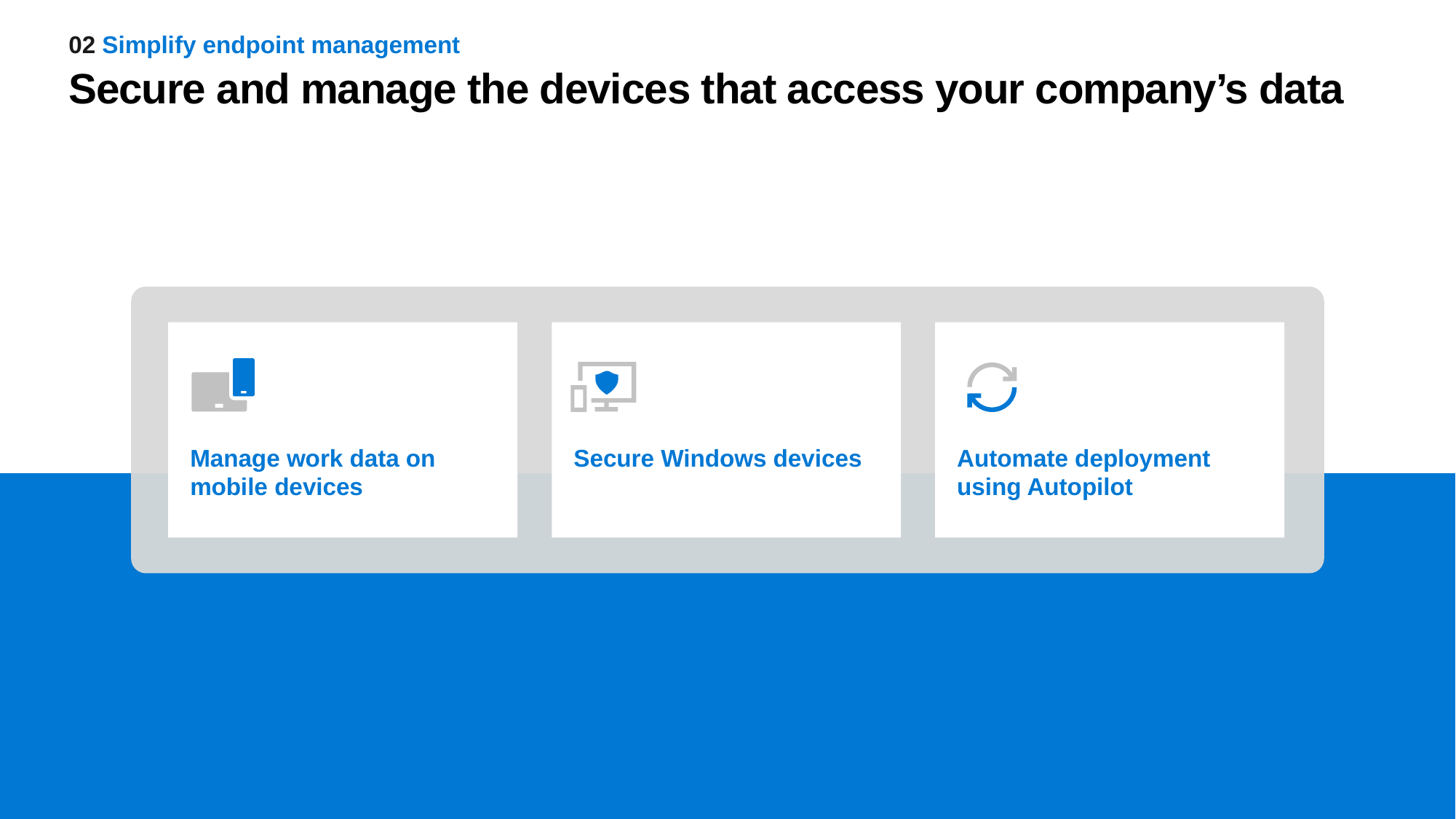

02 Simplify endpoint management

# Secure and manage the devices that access your company’s data

Manage work data on mobile devices

Secure Windows devices
Automate deployment using Autopilot